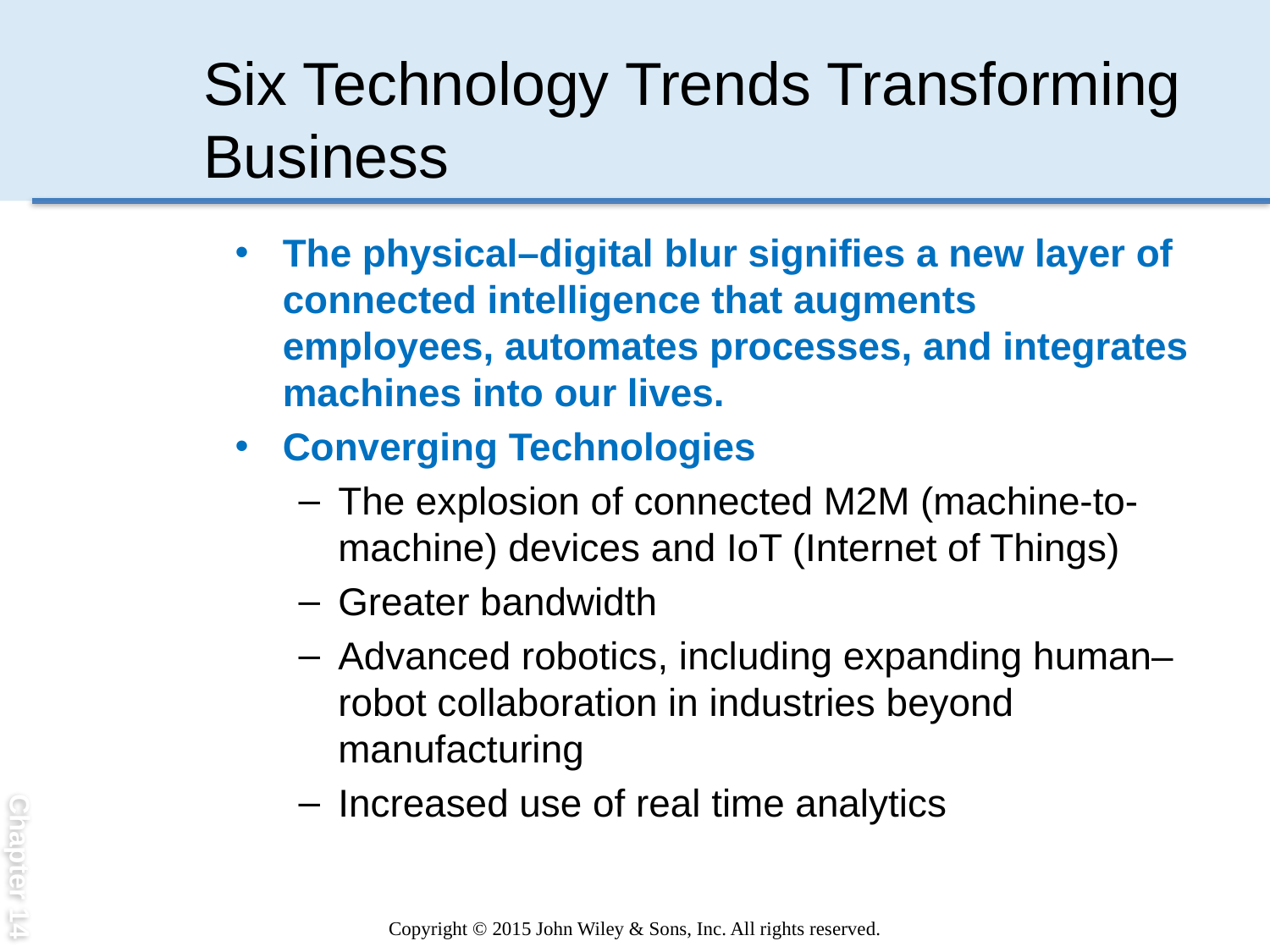

Chapter 14
# Six Technology Trends Transforming Business
The physical–digital blur signifies a new layer of connected intelligence that augments employees, automates processes, and integrates machines into our lives.
Converging Technologies
The explosion of connected M2M (machine-to-machine) devices and IoT (Internet of Things)
Greater bandwidth
Advanced robotics, including expanding human–robot collaboration in industries beyond manufacturing
Increased use of real time analytics